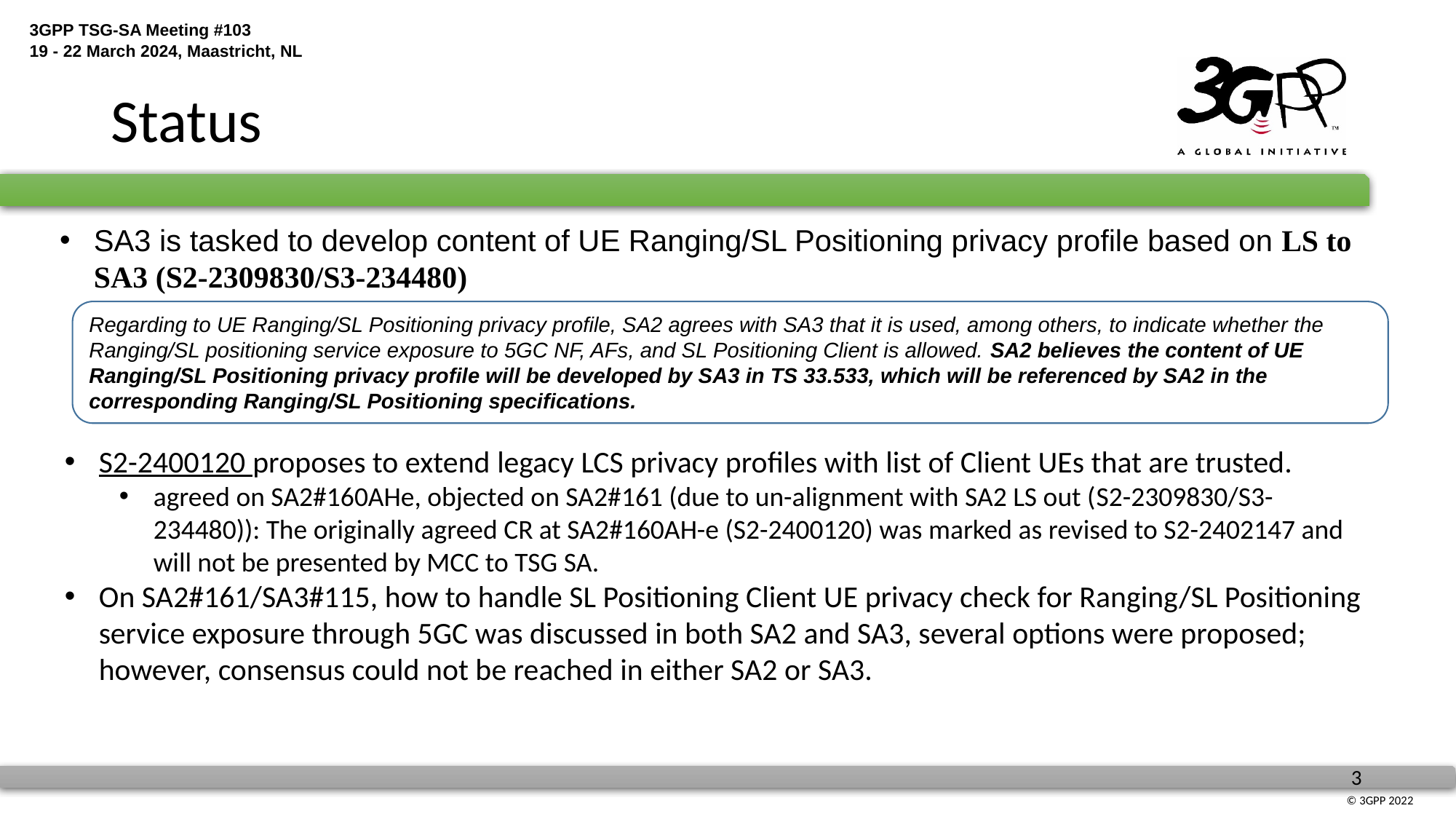

# Status
SA3 is tasked to develop content of UE Ranging/SL Positioning privacy profile based on LS to SA3 (S2-2309830/S3-234480)
Regarding to UE Ranging/SL Positioning privacy profile, SA2 agrees with SA3 that it is used, among others, to indicate whether the Ranging/SL positioning service exposure to 5GC NF, AFs, and SL Positioning Client is allowed. SA2 believes the content of UE Ranging/SL Positioning privacy profile will be developed by SA3 in TS 33.533, which will be referenced by SA2 in the corresponding Ranging/SL Positioning specifications.
S2-2400120 proposes to extend legacy LCS privacy profiles with list of Client UEs that are trusted.
agreed on SA2#160AHe, objected on SA2#161 (due to un-alignment with SA2 LS out (S2-2309830/S3-234480)): The originally agreed CR at SA2#160AH-e (S2-2400120) was marked as revised to S2-2402147 and will not be presented by MCC to TSG SA.
On SA2#161/SA3#115, how to handle SL Positioning Client UE privacy check for Ranging/SL Positioning service exposure through 5GC was discussed in both SA2 and SA3, several options were proposed; however, consensus could not be reached in either SA2 or SA3.